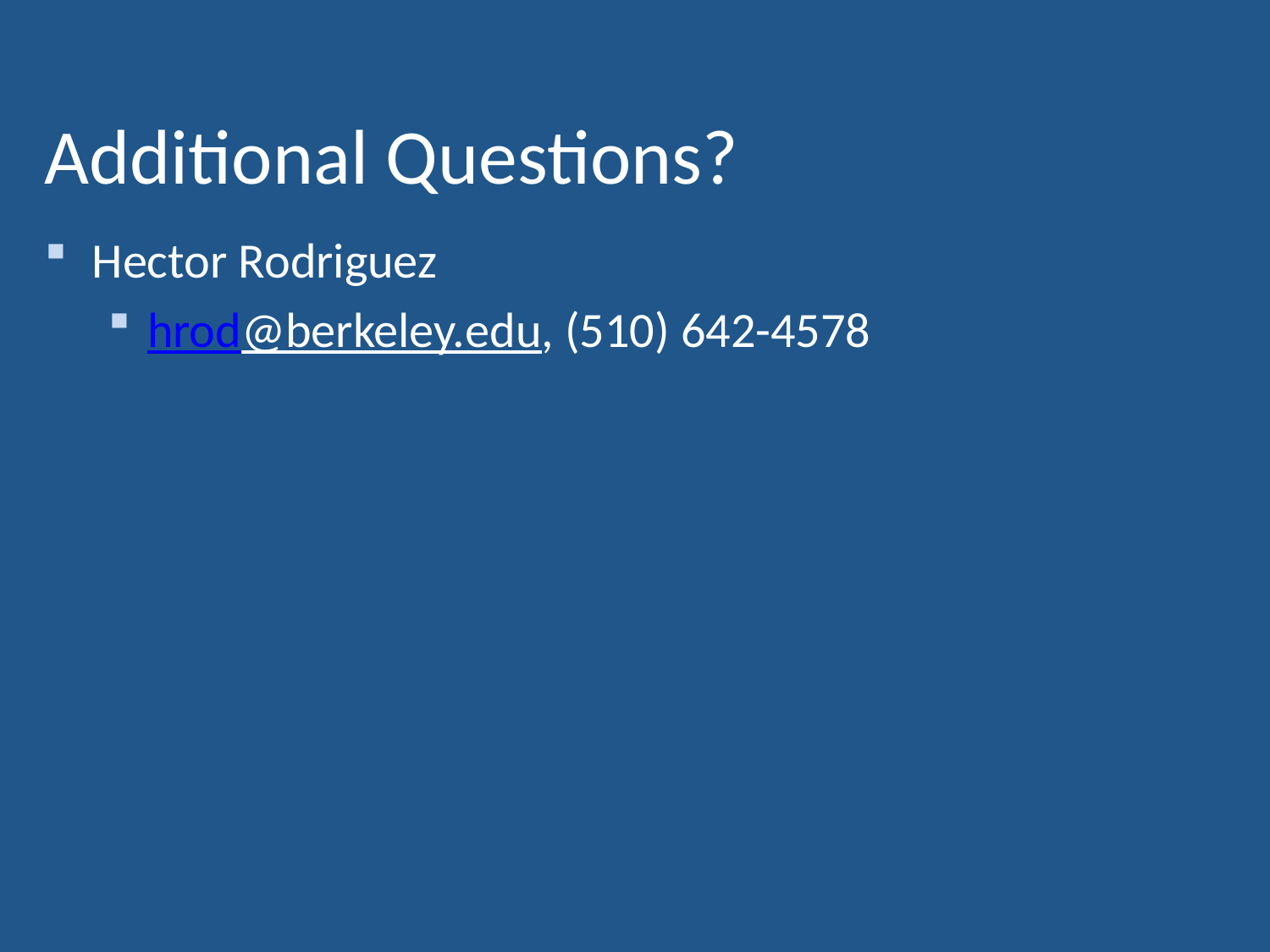

# Additional Questions?
Hector Rodriguez
hrod@berkeley.edu, (510) 642-4578